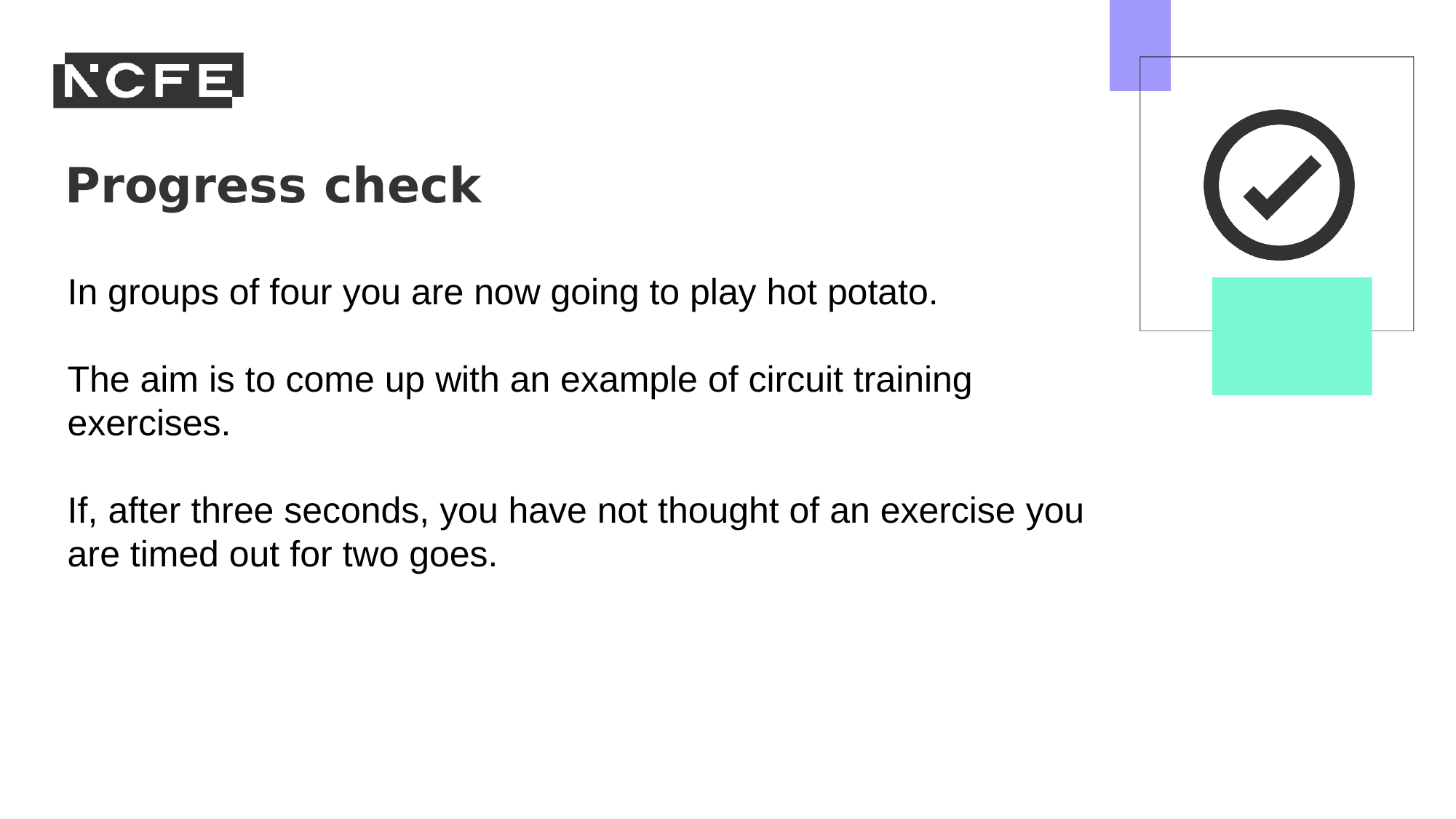

In groups of four you are now going to play hot potato.

The aim is to come up with an example of circuit training exercises.

If, after three seconds, you have not thought of an exercise you are timed out for two goes.